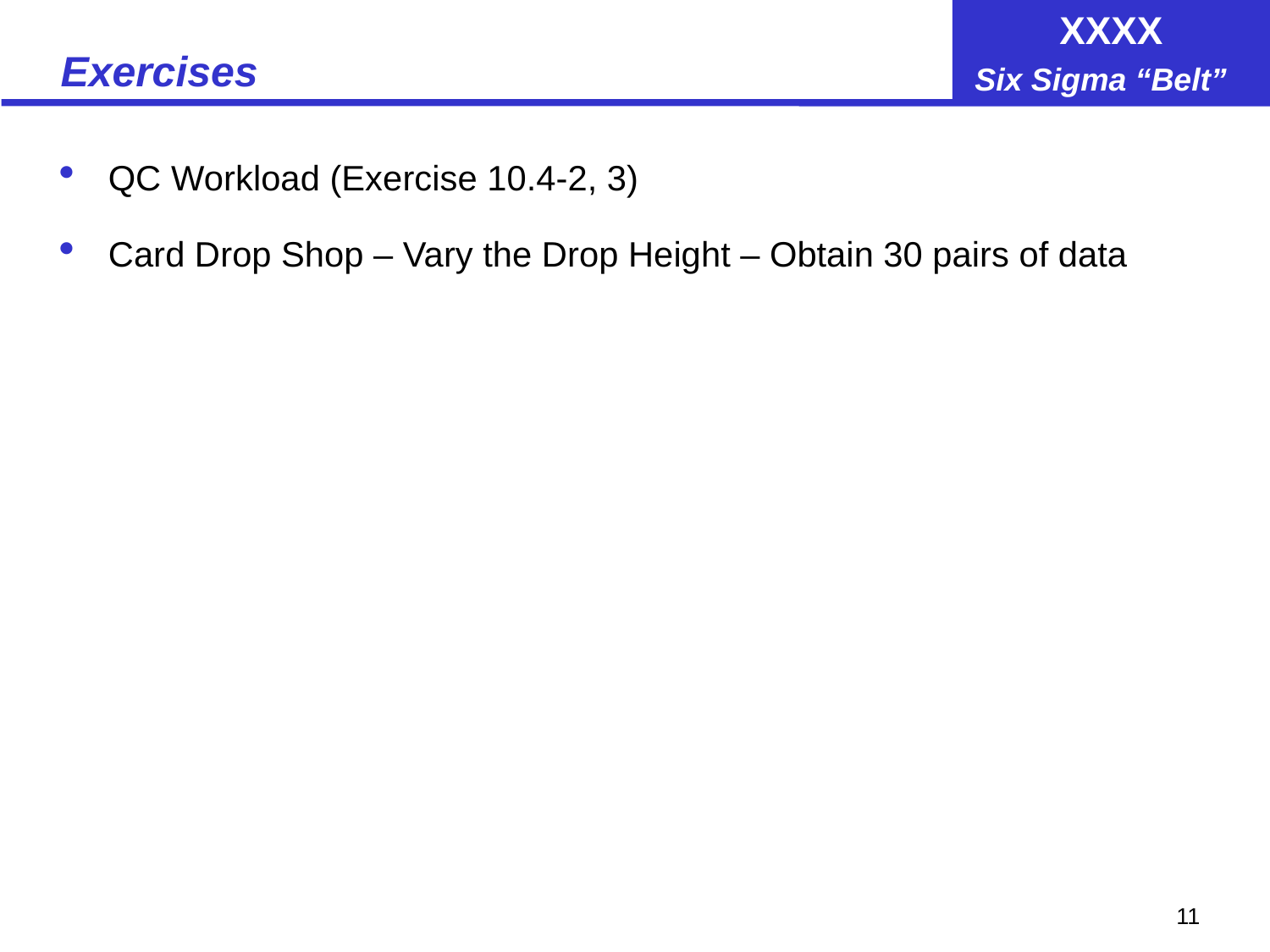

# Exercises
QC Workload (Exercise 10.4-2, 3)
Card Drop Shop – Vary the Drop Height – Obtain 30 pairs of data